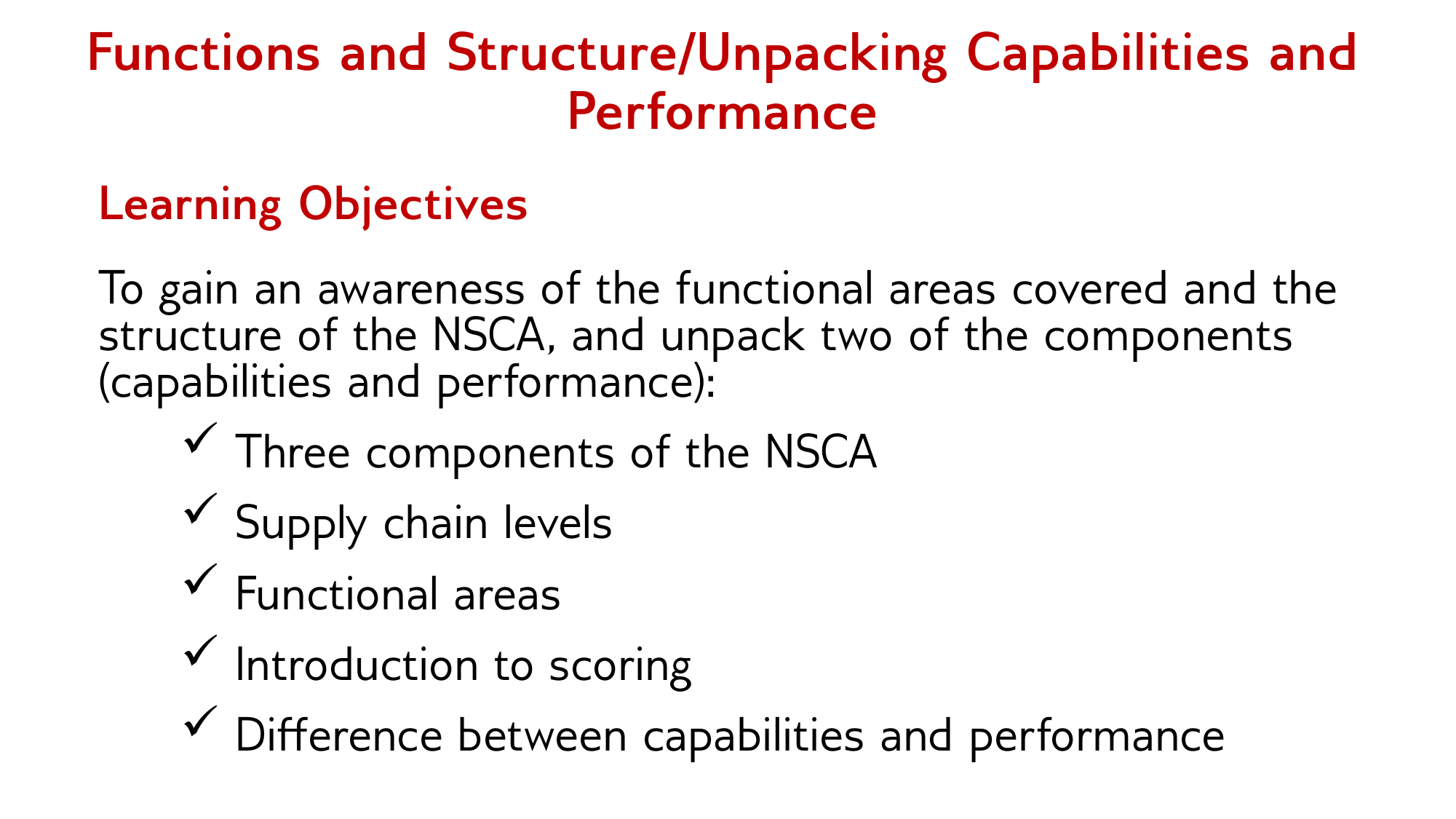

# Functions and Structure/Unpacking Capabilities and Performance
Learning Objectives

To gain an awareness of the functional areas covered and the structure of the NSCA, and unpack two of the components (capabilities and performance):
Three components of the NSCA
Supply chain levels
Functional areas
Introduction to scoring
Difference between capabilities and performance